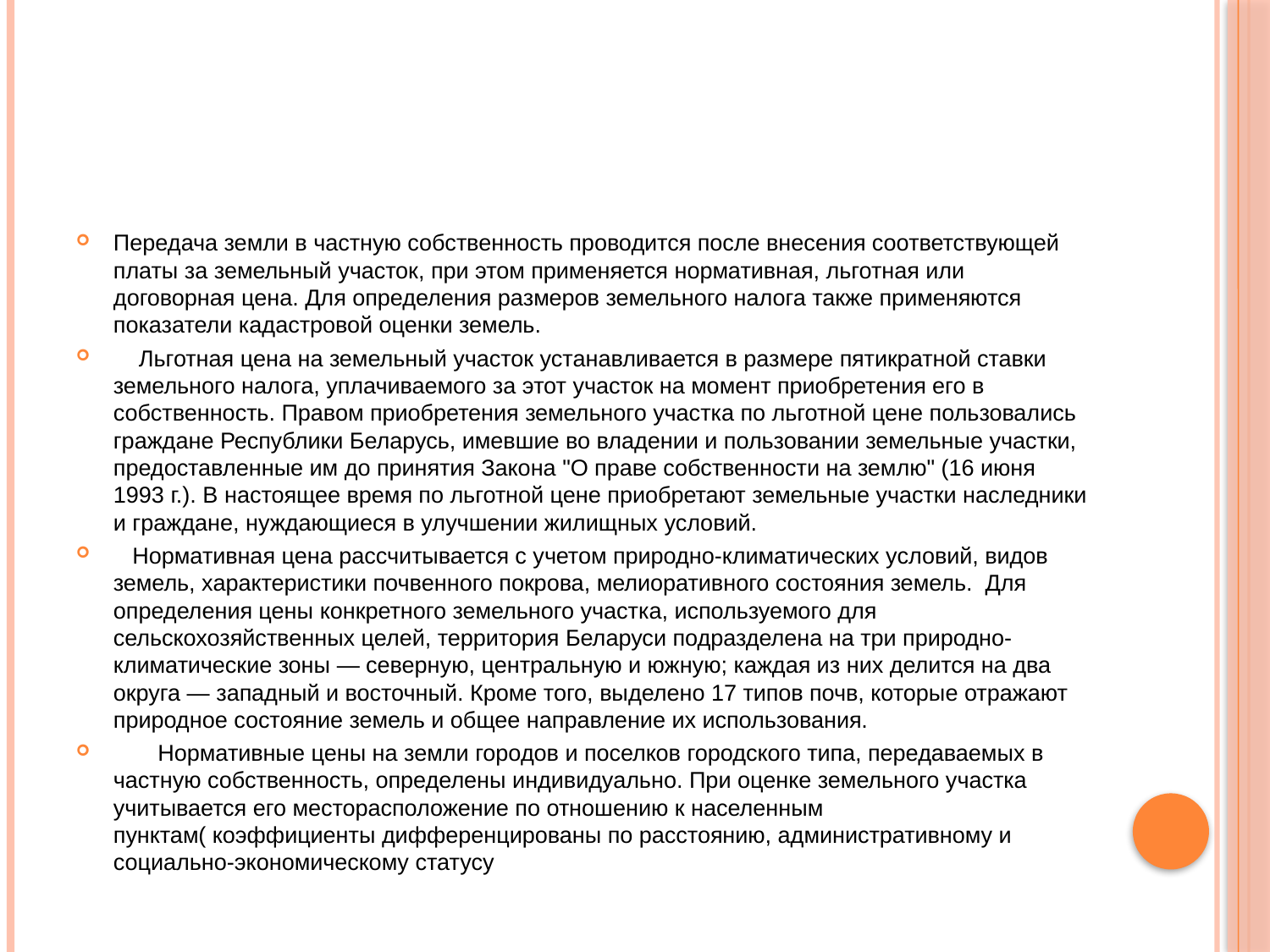

#
Передача земли в частную собственность проводится после внесения соответствующей платы за земельный участок, при этом применяется нормативная, льготная или договорная цена. Для определения размеров земельного налога также применяются показатели кадастровой оценки земель.
    Льготная цена на земельный участок устанавливается в размере пятикратной ставки земельного налога, уплачиваемого за этот участок на момент приобретения его в собственность. Правом приобретения земельного участка по льготной цене пользовались граждане Республики Беларусь, имевшие во владении и пользовании земельные участки, предоставленные им до принятия Закона "О праве собственности на землю" (16 июня 1993 г.). В настоящее время по льготной цене приобретают земельные участки наследники и граждане, нуждающиеся в улучшении жилищных условий.
   Нормативная цена рассчитывается с учетом природно-климатических условий, видов земель, характеристики почвенного покрова, мелиоративного состояния земель.  Для определения цены конкретного земельного участка, используемого для сельскохозяйственных целей, территория Беларуси подразделена на три природно-климатические зоны — северную, центральную и южную; каждая из них делится на два округа — западный и восточный. Кроме того, выделено 17 типов почв, которые отражают природное состояние земель и общее направление их использования.
       Нормативные цены на земли городов и поселков городского типа, передаваемых в частную собственность, определены индивидуально. При оценке земельного участка учитывается его месторасположение по отношению к населенным пунктам( коэффициенты дифференцированы по расстоянию, административному и социально-экономическому статусу